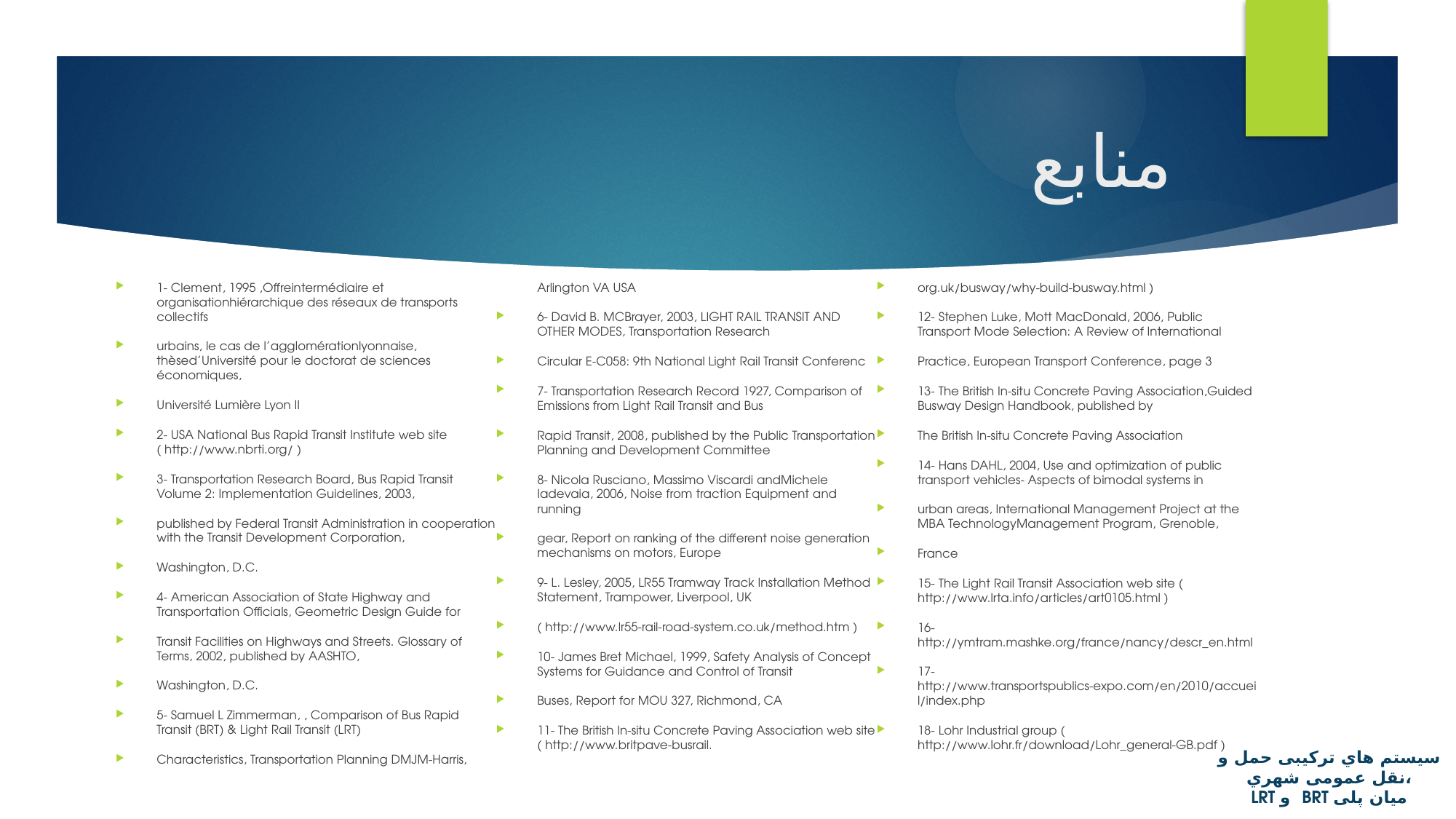

# منابع
1- Clement, 1995 ,Offreintermédiaire et organisationhiérarchique des réseaux de transports collectifs
urbains, le cas de l’agglomérationlyonnaise, thèsed’Université pour le doctorat de sciences économiques,
Université Lumière Lyon II
2- USA National Bus Rapid Transit Institute web site ( http://www.nbrti.org/ )
3- Transportation Research Board, Bus Rapid Transit Volume 2: Implementation Guidelines, 2003,
published by Federal Transit Administration in cooperation with the Transit Development Corporation,
Washington, D.C.
4- American Association of State Highway and Transportation Officials, Geometric Design Guide for
Transit Facilities on Highways and Streets. Glossary of Terms, 2002, published by AASHTO,
Washington, D.C.
5- Samuel L Zimmerman, , Comparison of Bus Rapid Transit (BRT) & Light Rail Transit (LRT)
Characteristics, Transportation Planning DMJM-Harris, Arlington VA USA
6- David B. MCBrayer, 2003, LIGHT RAIL TRANSIT AND OTHER MODES, Transportation Research
Circular E-C058: 9th National Light Rail Transit Conferenc
7- Transportation Research Record 1927, Comparison of Emissions from Light Rail Transit and Bus
Rapid Transit, 2008, published by the Public Transportation Planning and Development Committee
8- Nicola Rusciano, Massimo Viscardi andMichele Iadevaia, 2006, Noise from traction Equipment and running
gear, Report on ranking of the different noise generation mechanisms on motors, Europe
9- L. Lesley, 2005, LR55 Tramway Track Installation Method Statement, Trampower, Liverpool, UK
( http://www.lr55-rail-road-system.co.uk/method.htm )
10- James Bret Michael, 1999, Safety Analysis of Concept Systems for Guidance and Control of Transit
Buses, Report for MOU 327, Richmond, CA
11- The British In-situ Concrete Paving Association web site ( http://www.britpave-busrail.
org.uk/busway/why-build-busway.html )
12- Stephen Luke, Mott MacDonald, 2006, Public Transport Mode Selection: A Review of International
Practice, European Transport Conference, page 3
13- The British In-situ Concrete Paving Association,Guided Busway Design Handbook, published by
The British In-situ Concrete Paving Association
14- Hans DAHL, 2004, Use and optimization of public transport vehicles- Aspects of bimodal systems in
urban areas, International Management Project at the MBA TechnologyManagement Program, Grenoble,
France
15- The Light Rail Transit Association web site ( http://www.lrta.info/articles/art0105.html )
16- http://ymtram.mashke.org/france/nancy/descr_en.html
17- http://www.transportspublics-expo.com/en/2010/accueil/index.php
18- Lohr Industrial group ( http://www.lohr.fr/download/Lohr_general-GB.pdf )
سیستم هاي ترکیبی حمل و نقل عمومی شهري،
LRT و  BRT میان پلی